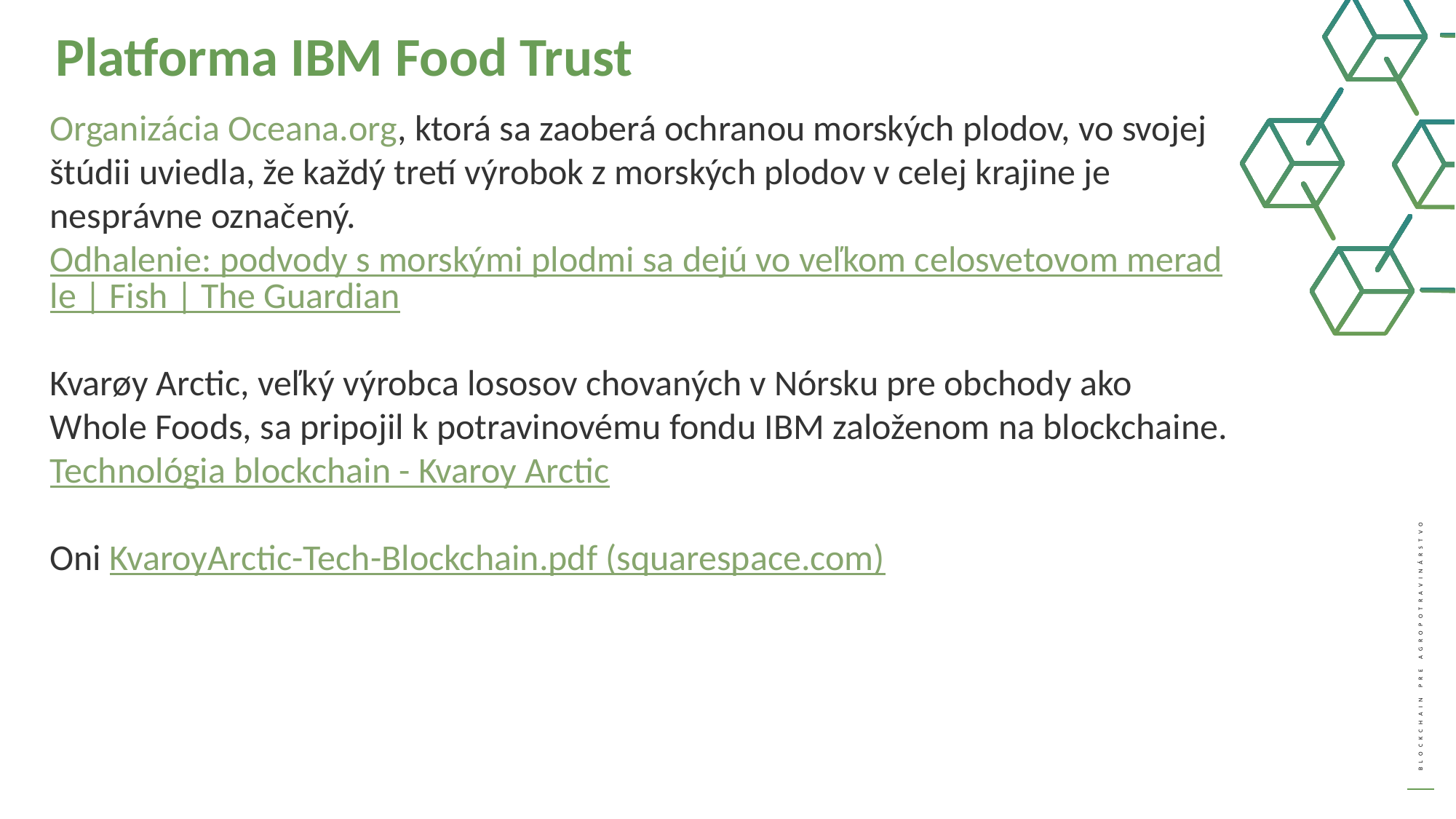

Platforma IBM Food Trust
Organizácia Oceana.org, ktorá sa zaoberá ochranou morských plodov, vo svojej štúdii uviedla, že každý tretí výrobok z morských plodov v celej krajine je nesprávne označený. Odhalenie: podvody s morskými plodmi sa dejú vo veľkom celosvetovom meradle | Fish | The Guardian

Kvarøy Arctic, veľký výrobca lososov chovaných v Nórsku pre obchody ako Whole Foods, sa pripojil k potravinovému fondu IBM založenom na blockchaine. Technológia blockchain - Kvaroy Arctic

Oni KvaroyArctic-Tech-Blockchain.pdf (squarespace.com)